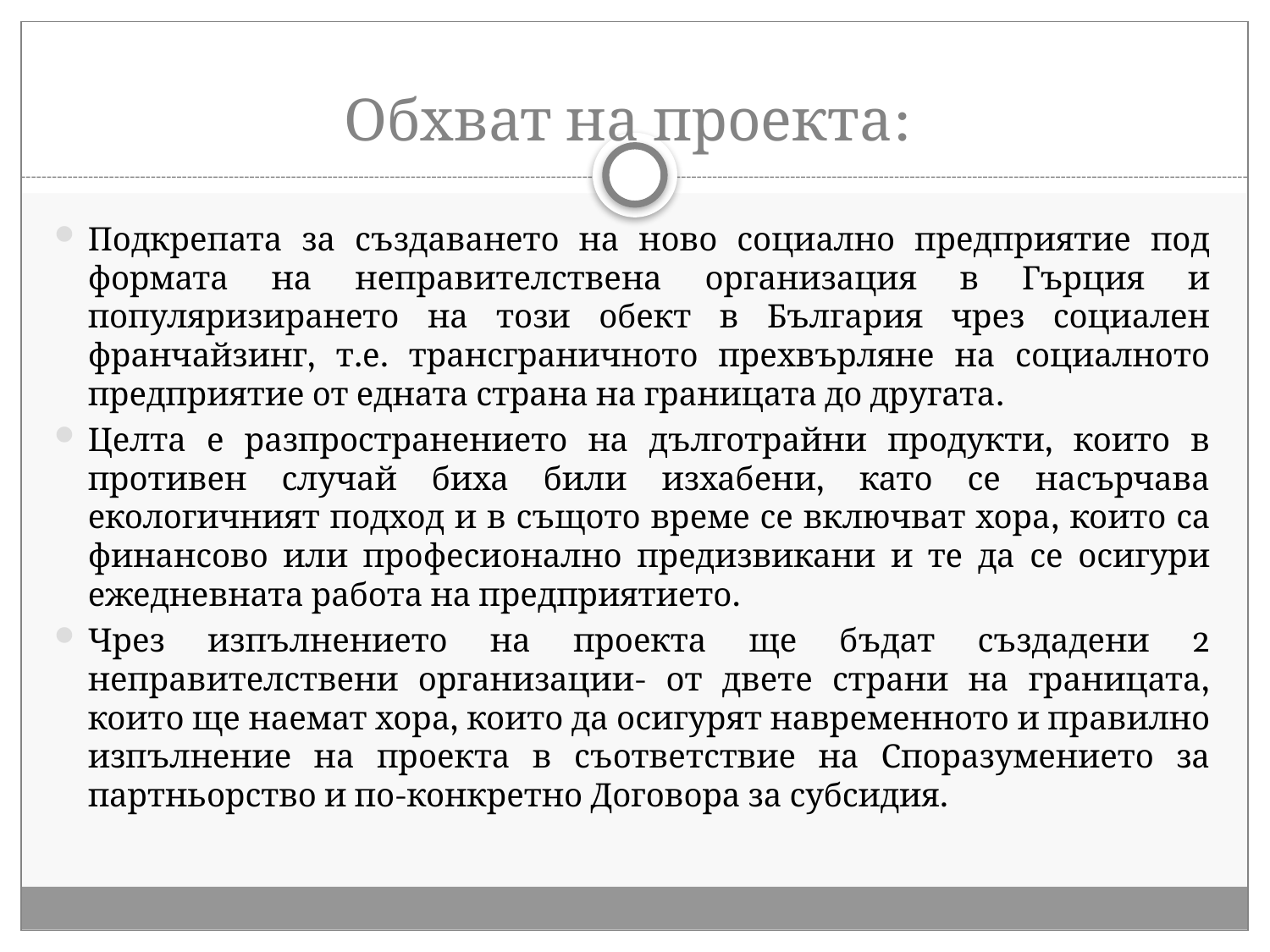

# Обхват на проекта:
Подкрепата за създаването на ново социално предприятие под формата на неправителствена организация в Гърция и популяризирането на този обект в България чрез социален франчайзинг, т.е. трансграничното прехвърляне на социалното предприятие от едната страна на границата до другата.
Целта е разпространението на дълготрайни продукти, които в противен случай биха били изхабени, като се насърчава екологичният подход и в същото време се включват хора, които са финансово или професионално предизвикани и те да се осигури ежедневната работа на предприятието.
Чрез изпълнението на проекта ще бъдат създадени 2 неправителствени организации- от двете страни на границата, които ще наемат хора, които да осигурят навременното и правилно изпълнение на проекта в съответствие на Споразумението за партньорство и по-конкретно Договора за субсидия.